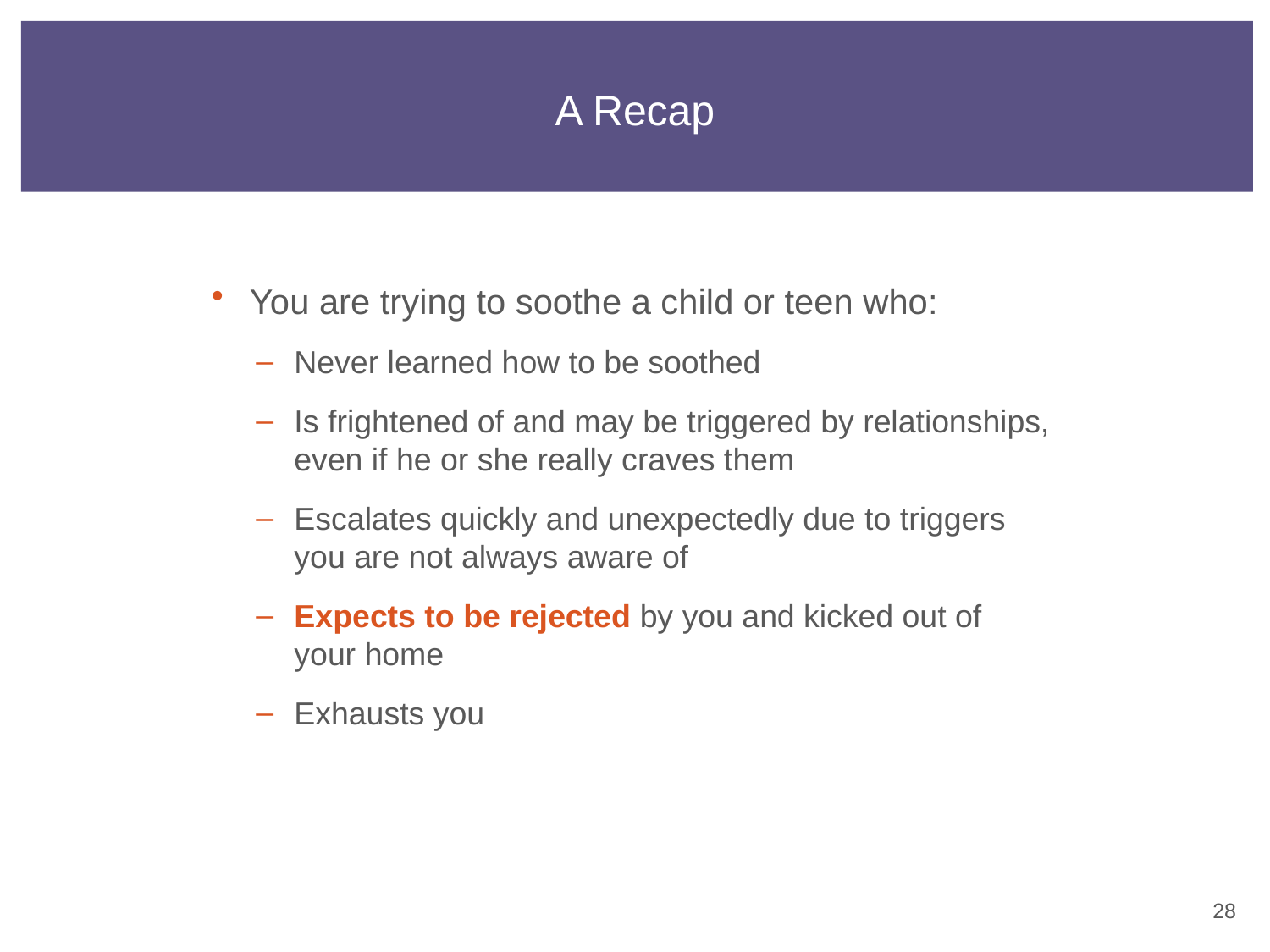

# A Recap
You are trying to soothe a child or teen who:
Never learned how to be soothed
Is frightened of and may be triggered by relationships, even if he or she really craves them
Escalates quickly and unexpectedly due to triggers you are not always aware of
Expects to be rejected by you and kicked out of
your home
Exhausts you

28